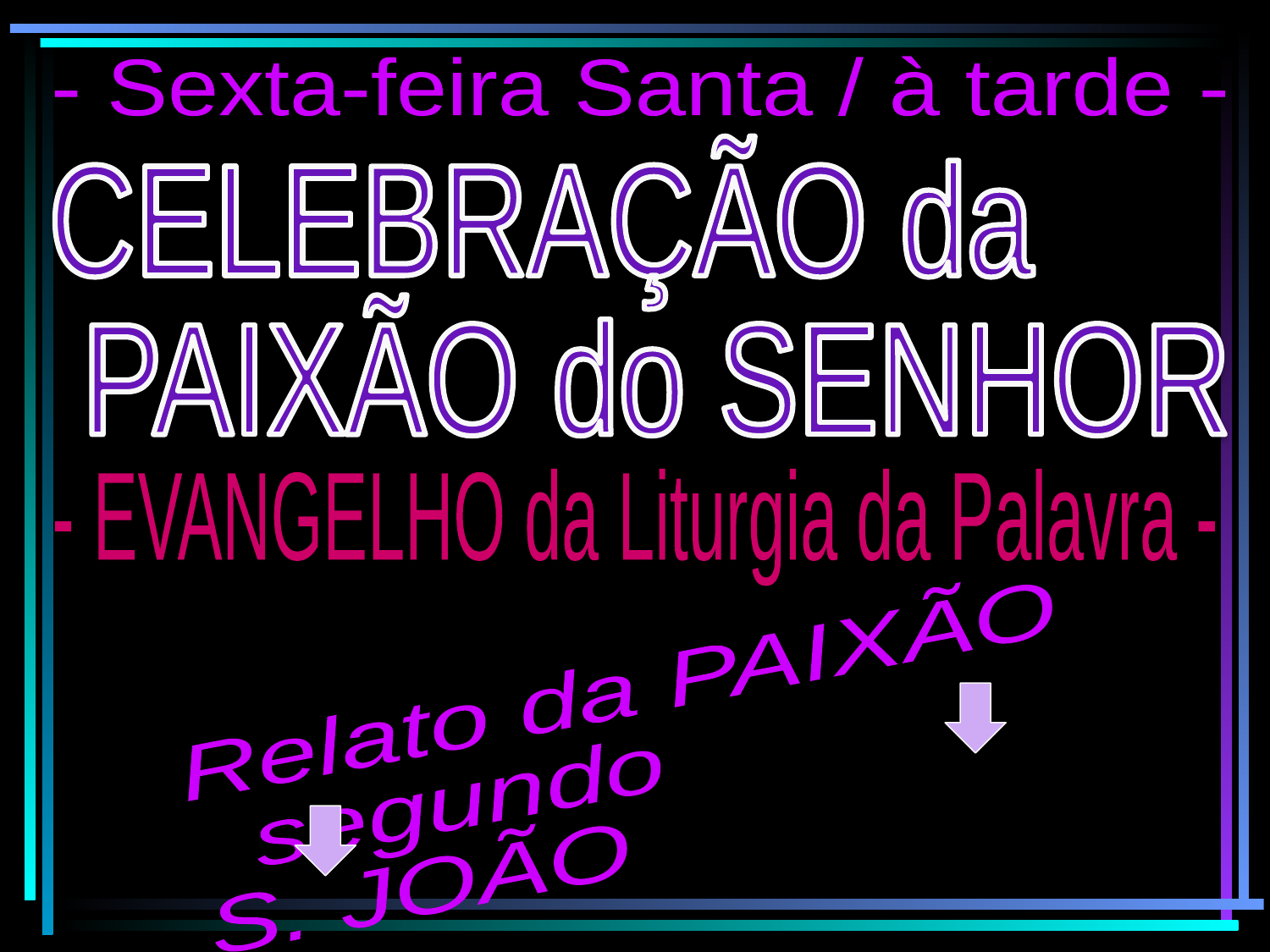

- Sexta-feira Santa / à tarde -
CELEBRAÇÃO da
 PAIXÃO do SENHOR
- EVANGELHO da Liturgia da Palavra -
Relato da PAIXÃO
  segundo
S. JOÃO